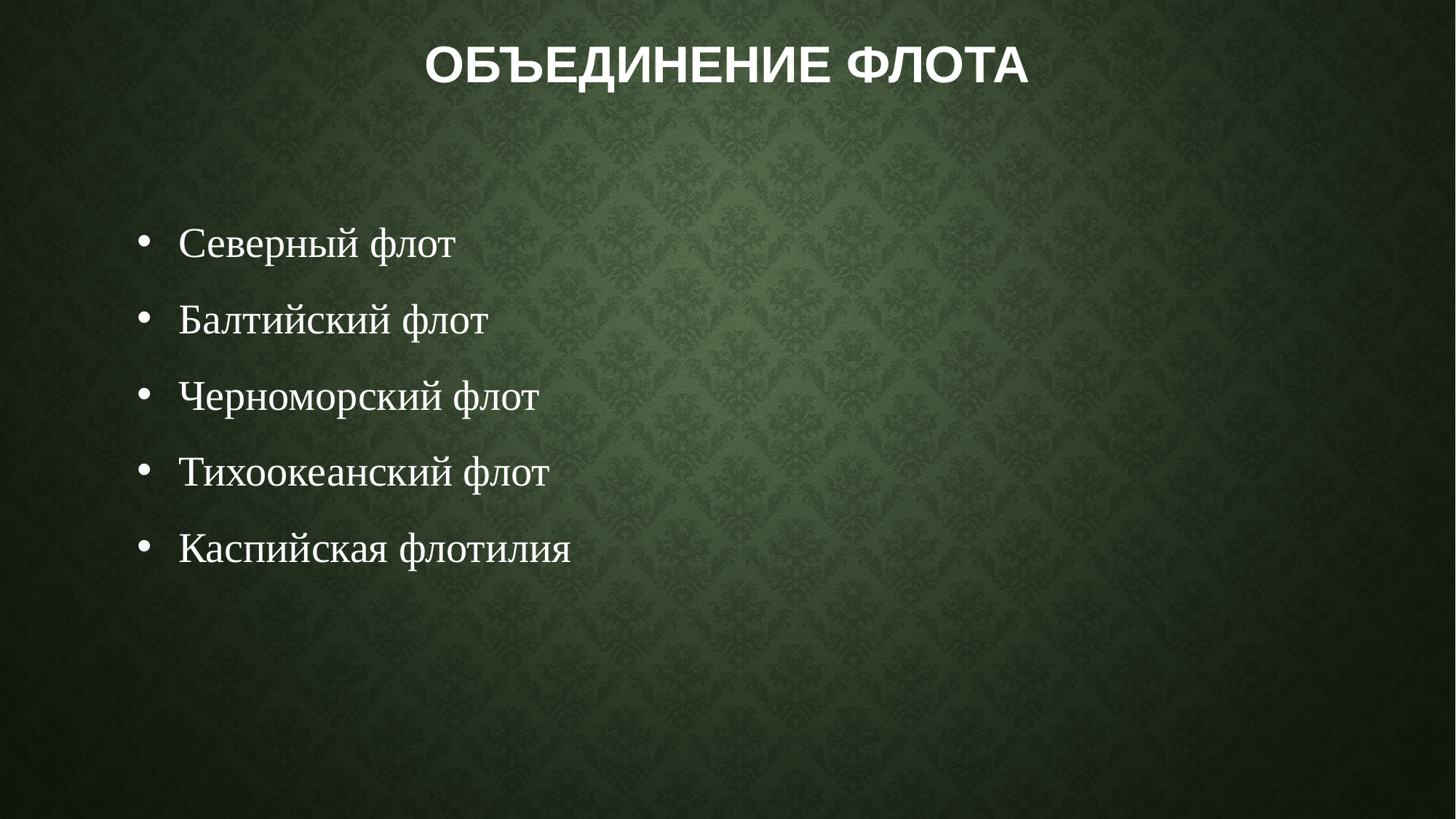

# Объединение флота
Северный флот
Балтийский флот
Черноморский флот
Тихоокеанский флот
Каспийская флотилия